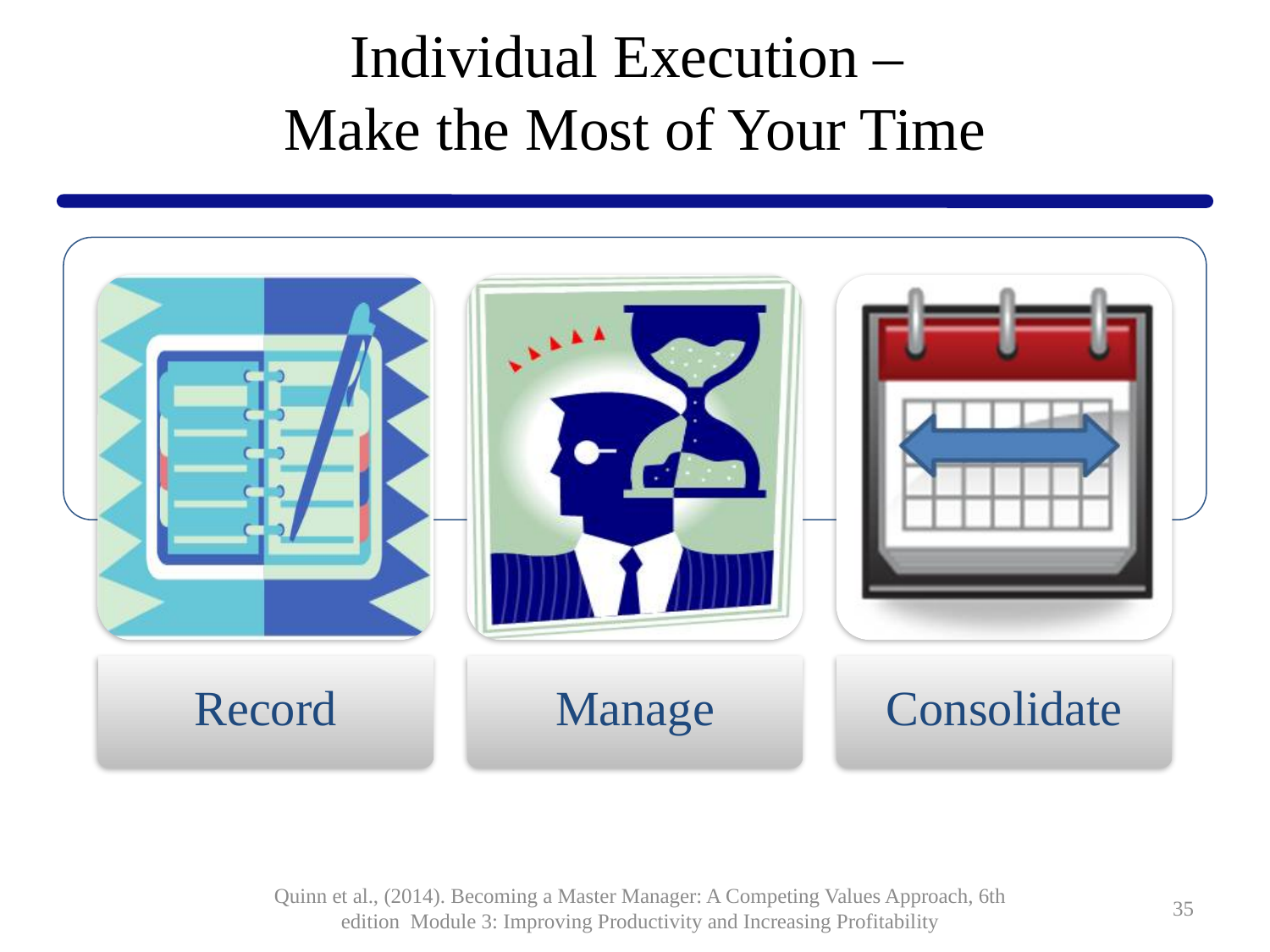

# Individual Execution – Make the Most of Your Time
Record
Manage
Consolidate
Quinn et al., (2014). Becoming a Master Manager: A Competing Values Approach, 6th edition  Module 3: Improving Productivity and Increasing Profitability
35